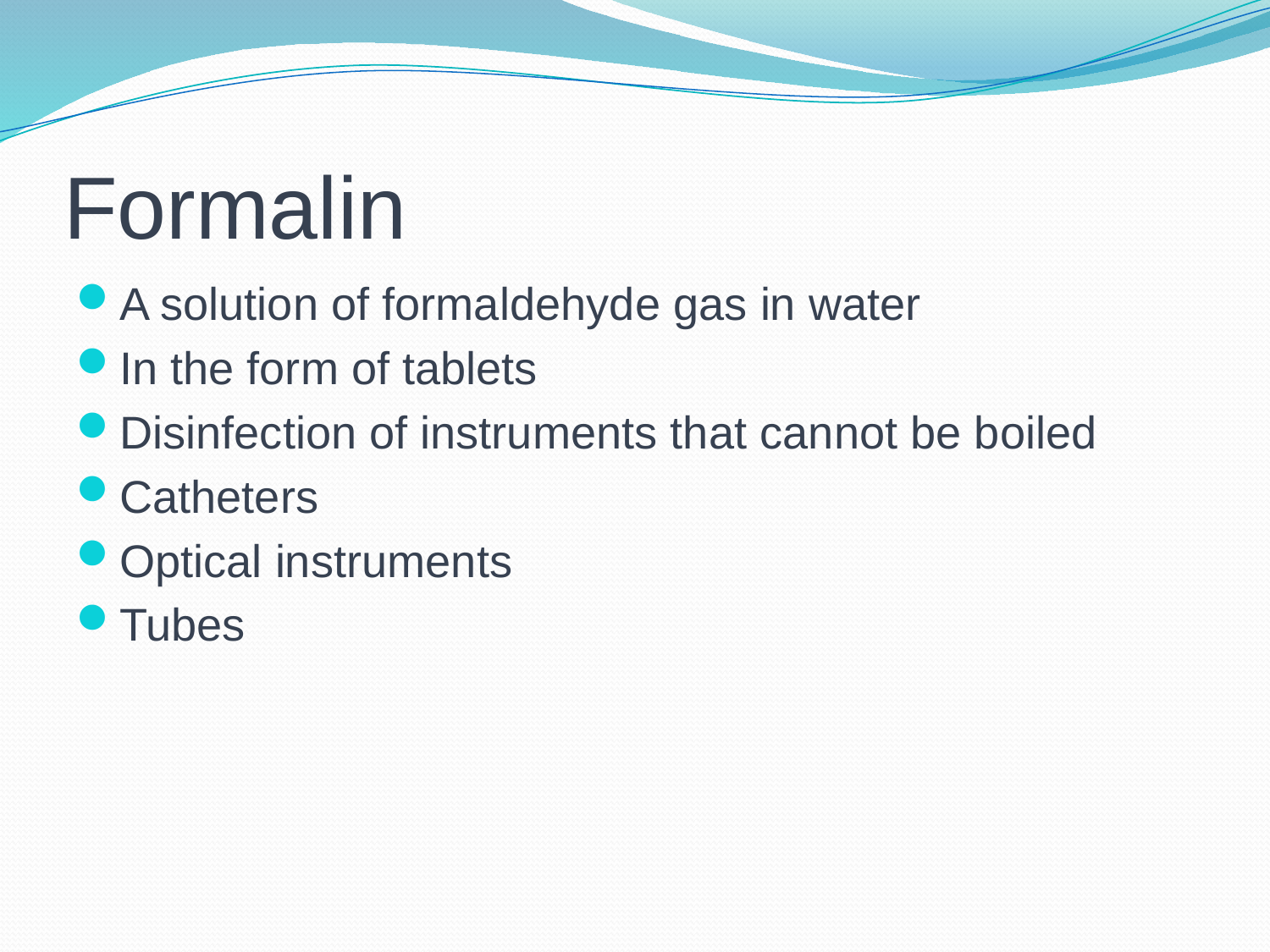

# Formalin
A solution of formaldehyde gas in water
In the form of tablets
Disinfection of instruments that cannot be boiled
Catheters
Optical instruments
Tubes